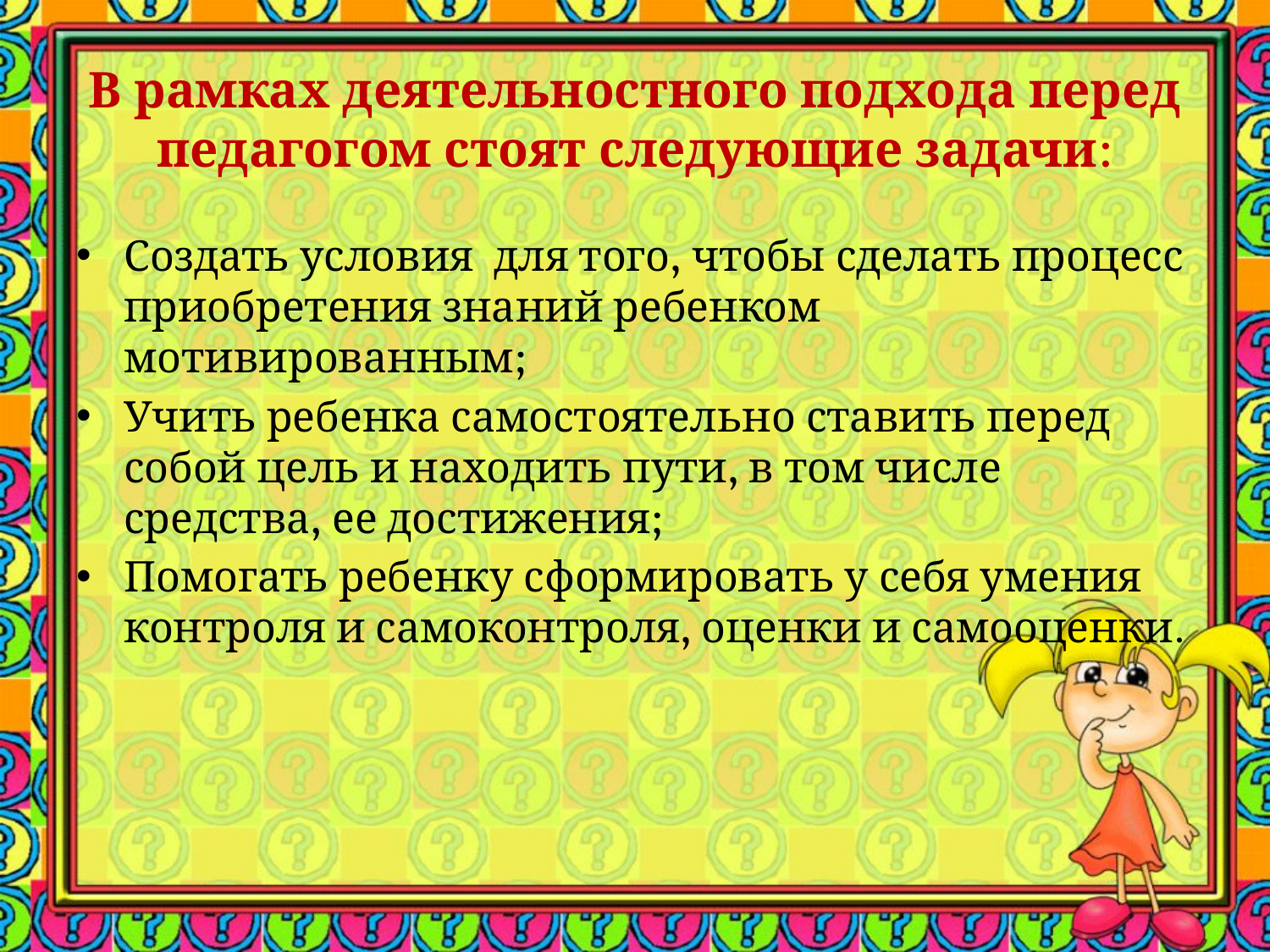

# В рамках деятельностного подхода перед педагогом стоят следующие задачи:
Создать условия  для того, чтобы сделать процесс приобретения знаний ребенком  мотивированным;
Учить ребенка самостоятельно ставить перед собой цель и находить пути, в том числе средства, ее достижения;
Помогать ребенку сформировать у себя умения контроля и самоконтроля, оценки и самооценки.